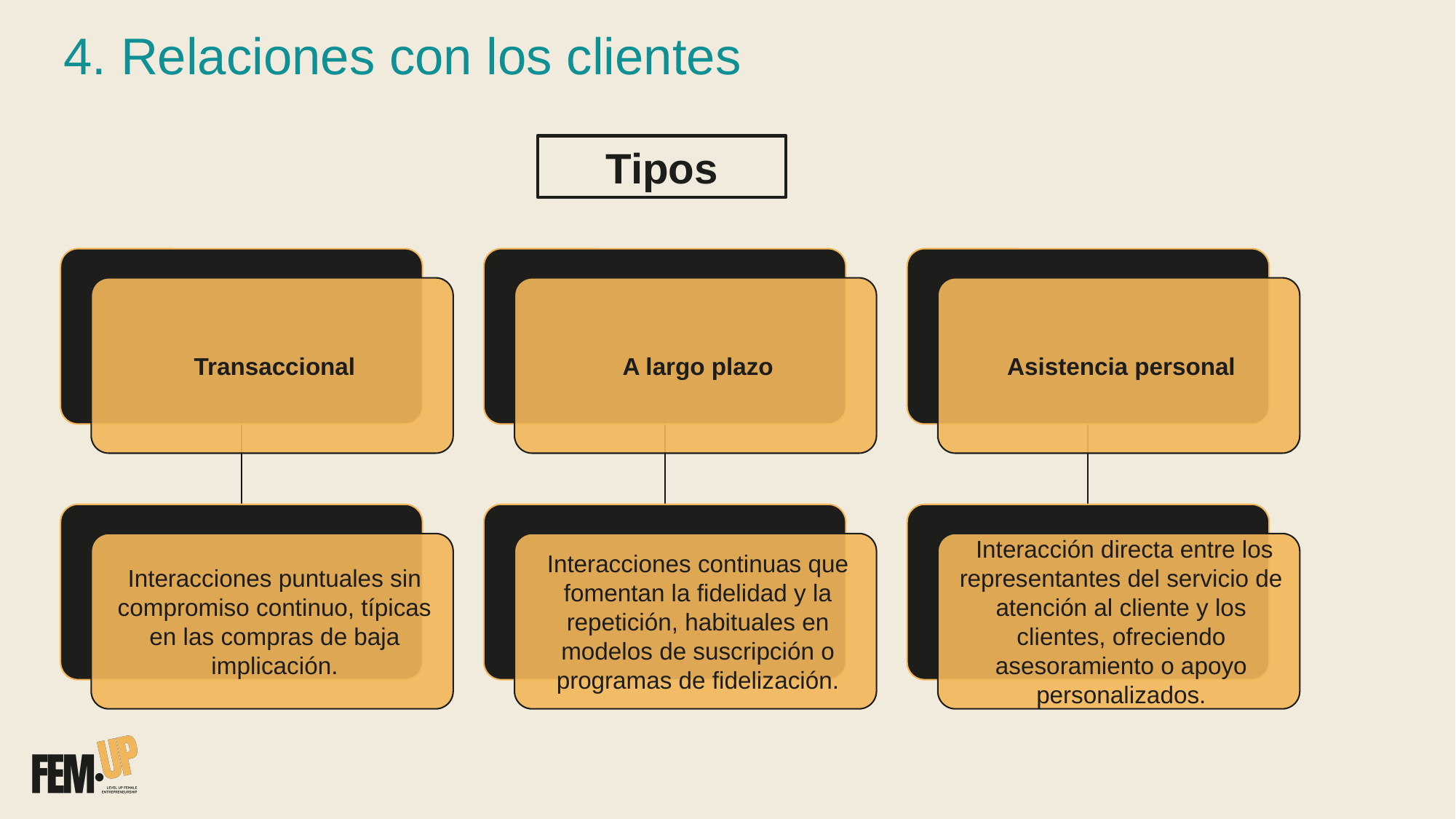

# 4. Relaciones con los clientes
Tipos
Transaccional
Interacciones puntuales sin compromiso continuo, típicas en las compras de baja implicación.
A largo plazo
Interacciones continuas que fomentan la fidelidad y la repetición, habituales en modelos de suscripción o programas de fidelización.
Asistencia personal
 Interacción directa entre los representantes del servicio de atención al cliente y los clientes, ofreciendo asesoramiento o apoyo personalizados.